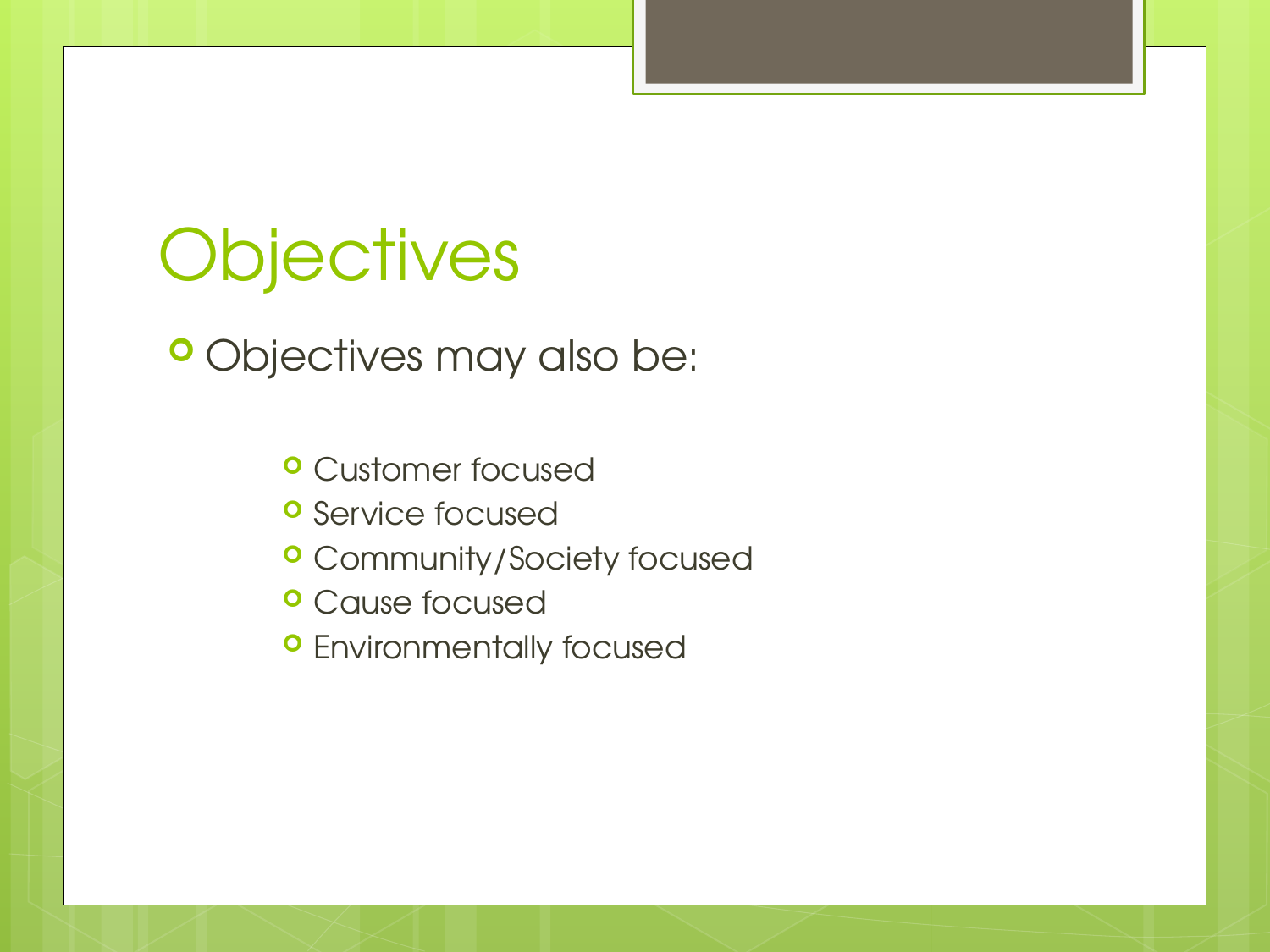

# Objectives
Objectives may also be:

Customer focused
Service focused
Community/Society focused
Cause focused
Environmentally focused